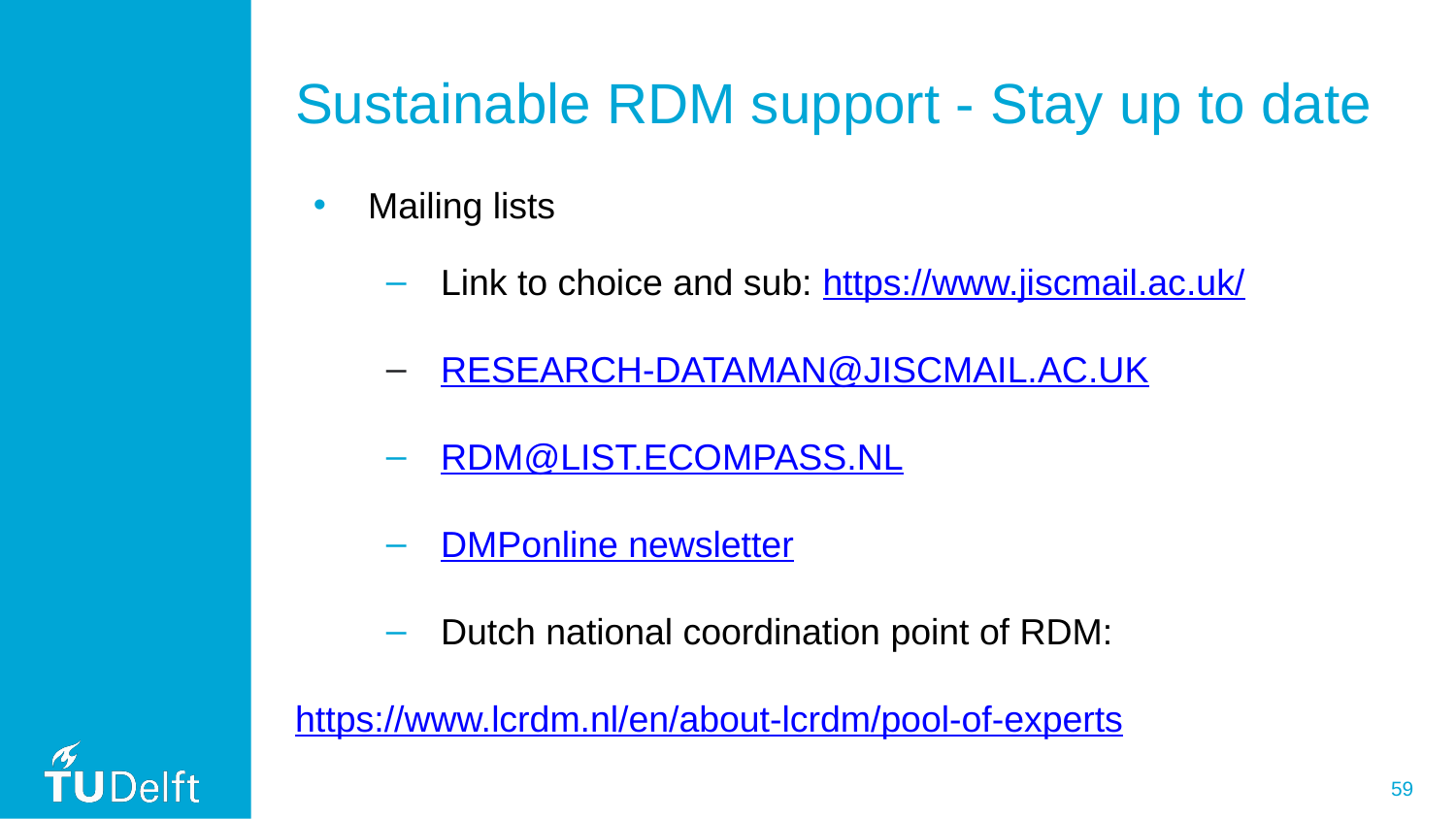

# Sustainable RDM support - Stay up to date
Mailing lists
Link to choice and sub: https://www.jiscmail.ac.uk/

RESEARCH-DATAMAN@JISCMAIL.AC.UK

RDM@LIST.ECOMPASS.NL

DMPonline newsletter

Dutch national coordination point of RDM:
		https://www.lcrdm.nl/en/about-lcrdm/pool-of-experts